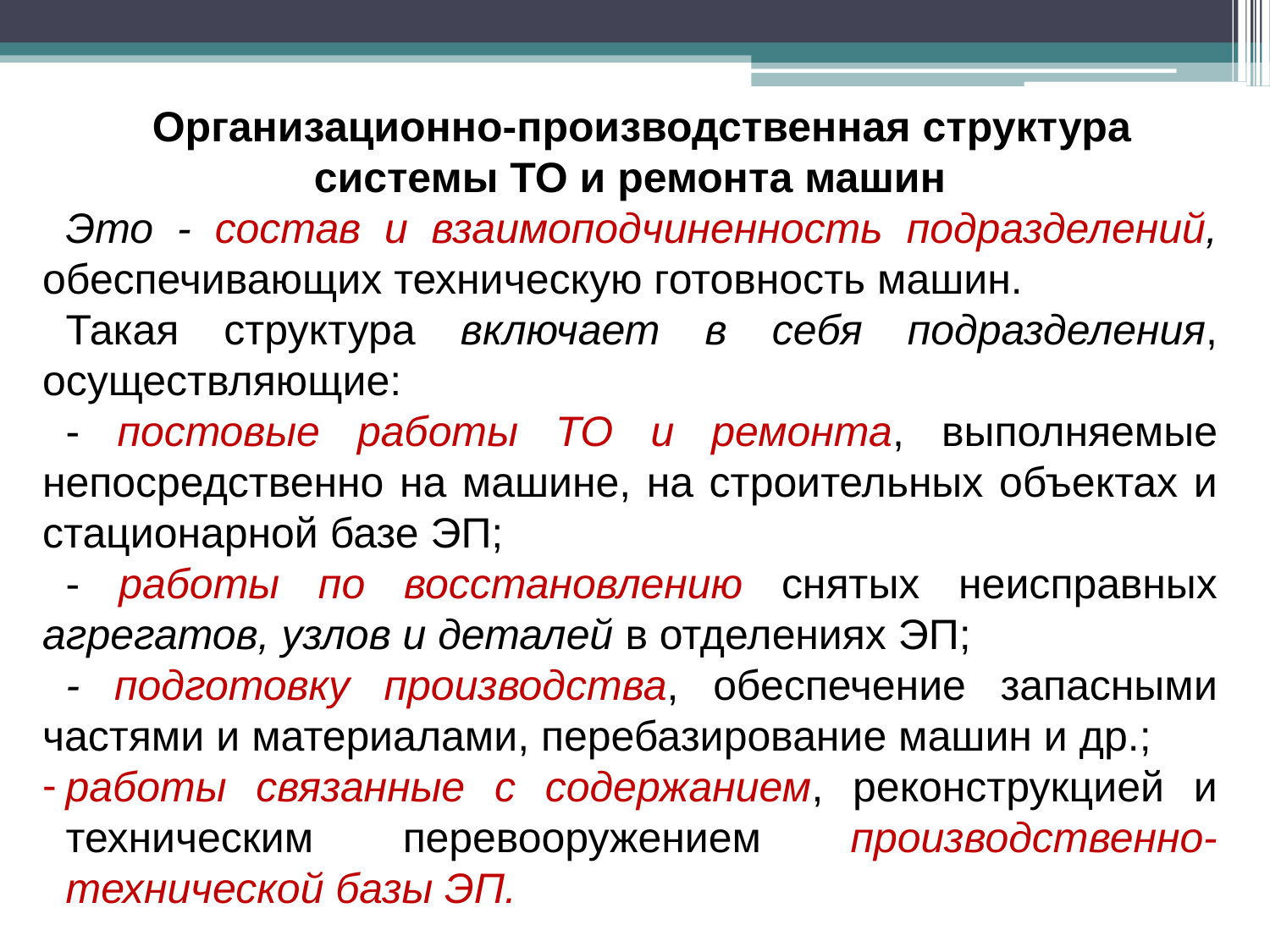

Организационно-производственная структура системы ТО и ремонта машин
Это - состав и взаимоподчиненность подразделений, обеспечивающих техническую готовность машин.
Такая структура включает в себя подразделения, осуществляющие:
- постовые работы ТО и ремонта, выполняемые непосредственно на машине, на строительных объектах и стационарной базе ЭП;
- работы по восстановлению снятых неисправных агрегатов, узлов и деталей в отделениях ЭП;
- подготовку производства, обеспечение запасными частями и материалами, перебазирование машин и др.;
работы связанные с содержанием, реконструкцией и техническим перевооружением производственно-технической базы ЭП.